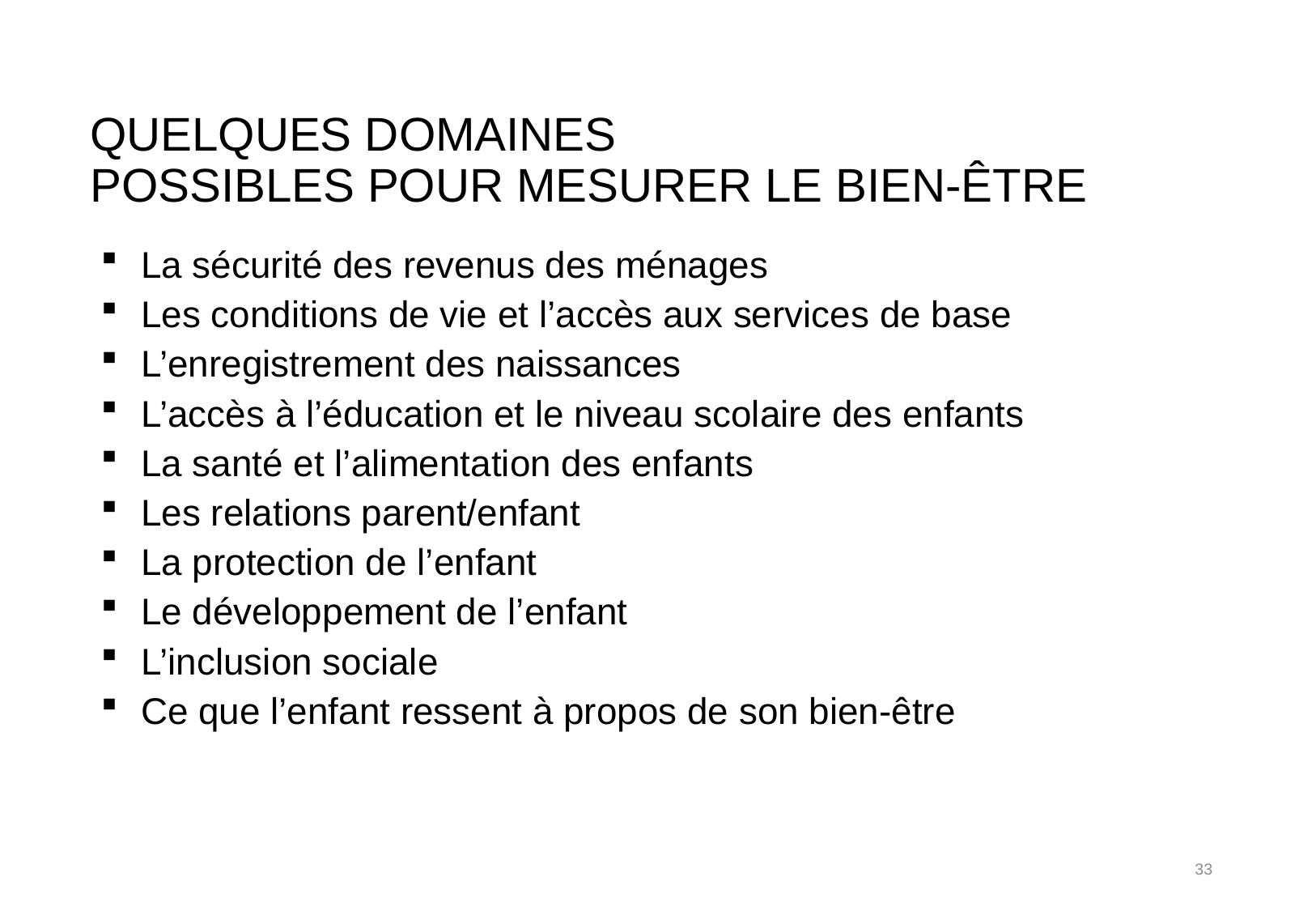

# Quelques domaines possibles pour mesurer le bien-être
La sécurité des revenus des ménages
Les conditions de vie et l’accès aux services de base
L’enregistrement des naissances
L’accès à l’éducation et le niveau scolaire des enfants
La santé et l’alimentation des enfants
Les relations parent/enfant
La protection de l’enfant
Le développement de l’enfant
L’inclusion sociale
Ce que l’enfant ressent à propos de son bien-être
33